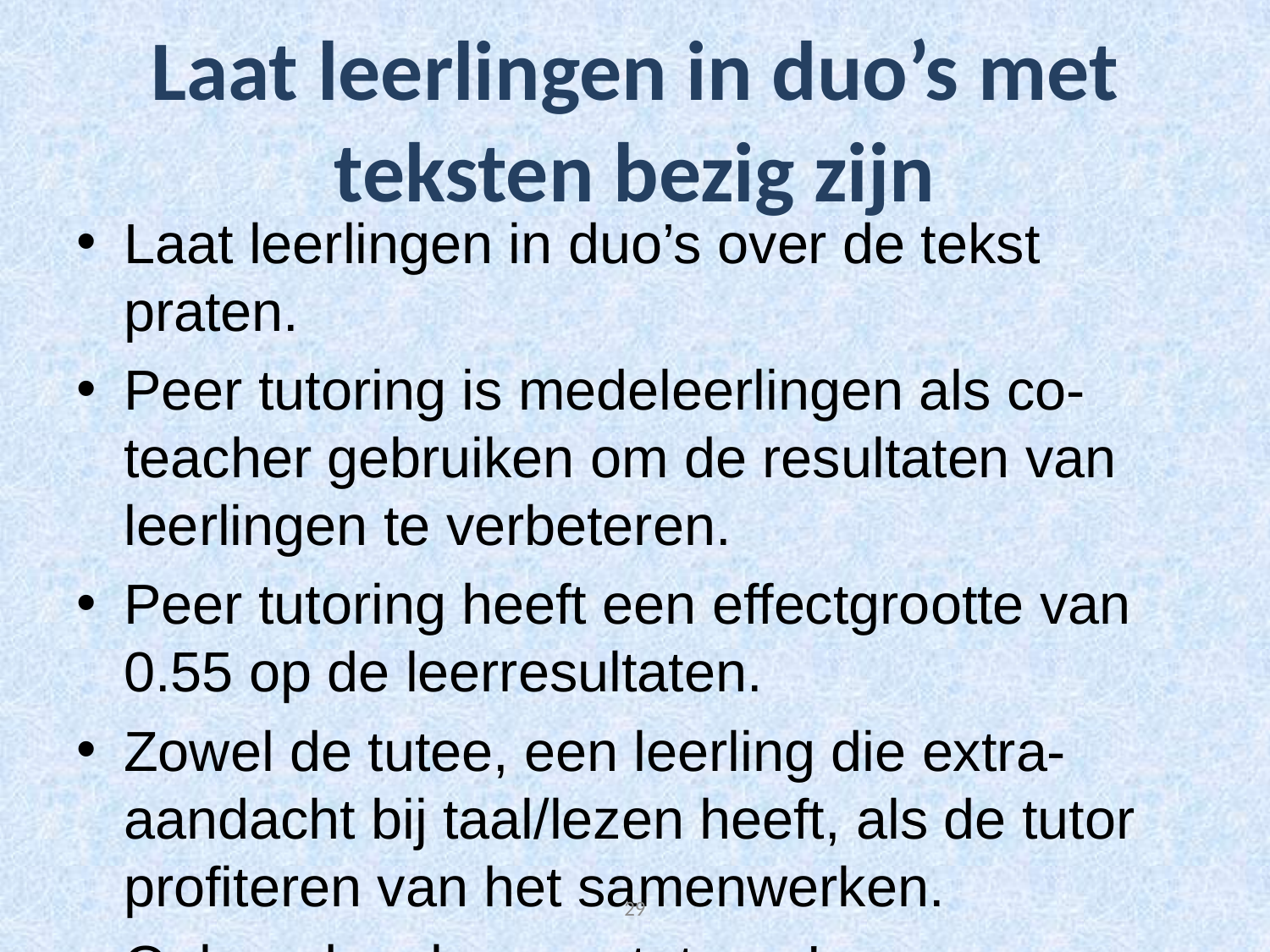

# Laat leerlingen in duo’s met teksten bezig zijn
Laat leerlingen in duo’s over de tekst praten.
Peer tutoring is medeleerlingen als co-teacher gebruiken om de resultaten van leerlingen te verbeteren.
Peer tutoring heeft een effectgrootte van 0.55 op de leerresultaten.
Zowel de tutee, een leerling die extra-aandacht bij taal/lezen heeft, als de tutor profiteren van het samenwerken.
Ook ouders kunnen tutoren!

29